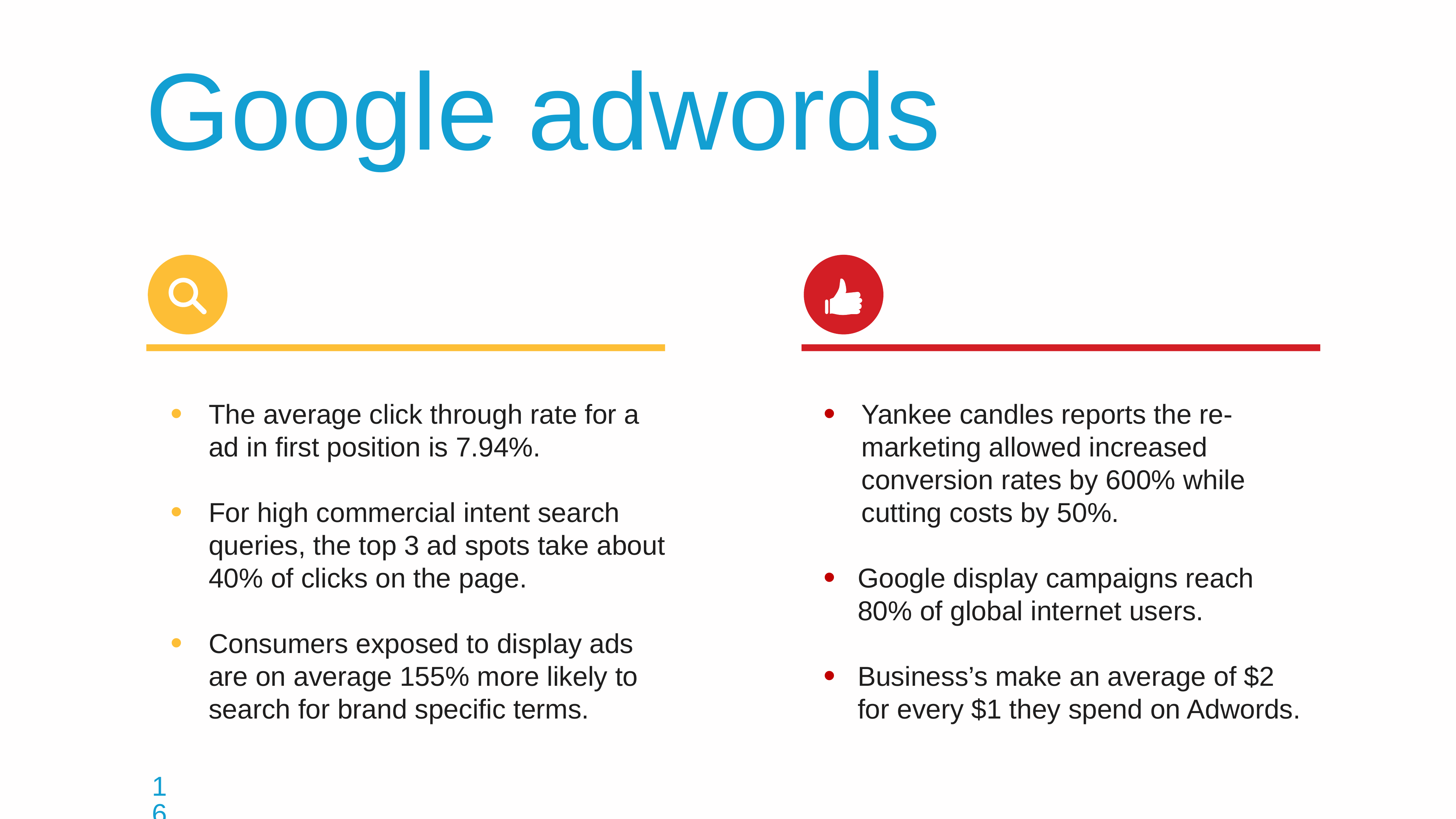

Google adwords

The average click through rate for a ad in first position is 7.94%.

For high commercial intent search queries, the top 3 ad spots take about 40% of clicks on the page.

Consumers exposed to display ads are on average 155% more likely to search for brand specific terms.

Yankee candles reports the re-marketing allowed increased conversion rates by 600% while cutting costs by 50%.

Google display campaigns reach 80% of global internet users.

Business’s make an average of $2 for every $1 they spend on Adwords.

16